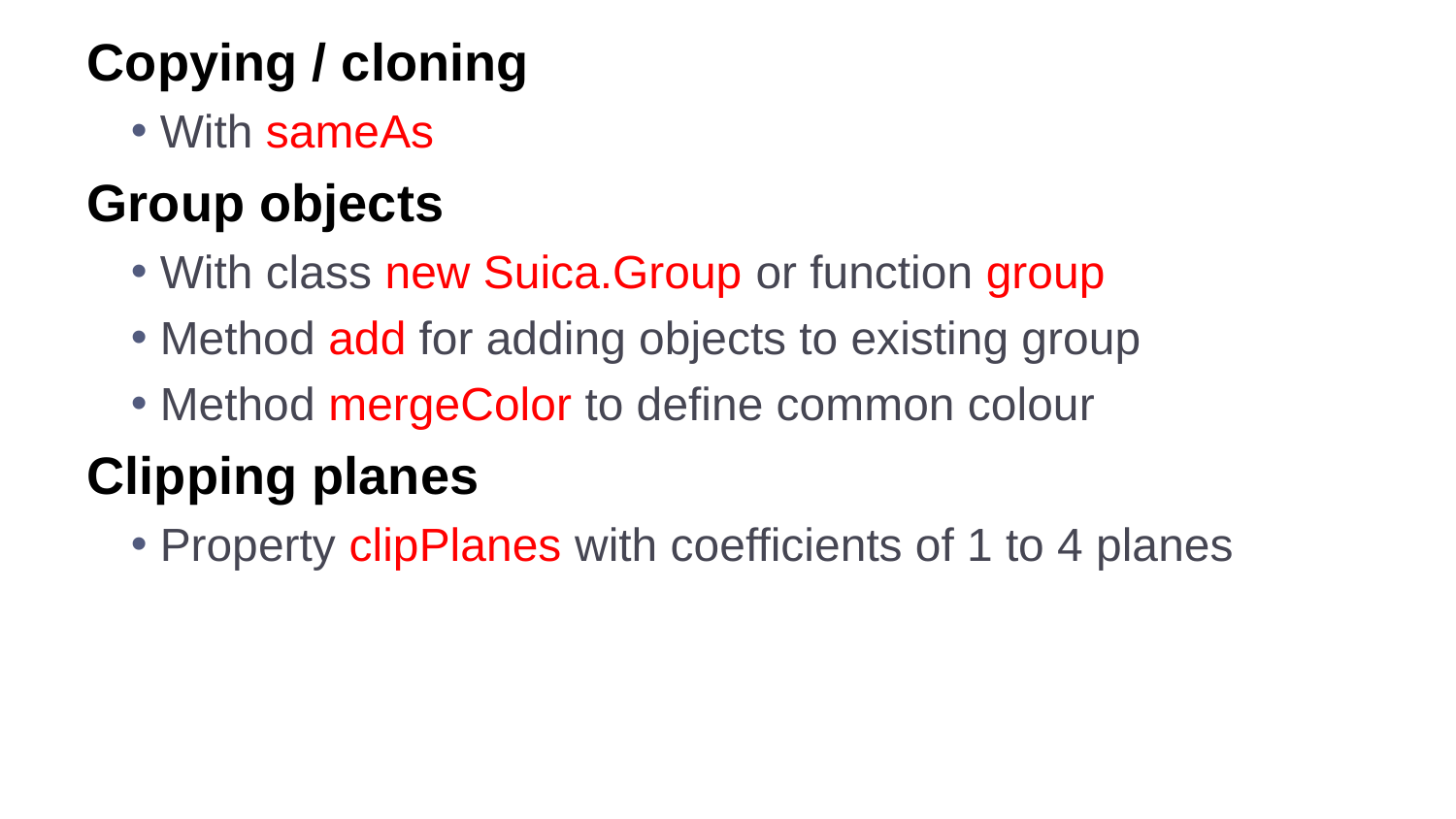

Copying / cloning
With sameAs
Group objects
With class new Suica.Group or function group
Method add for adding objects to existing group
Method mergeColor to define common colour
Clipping planes
Property clipPlanes with coefficients of 1 to 4 planes